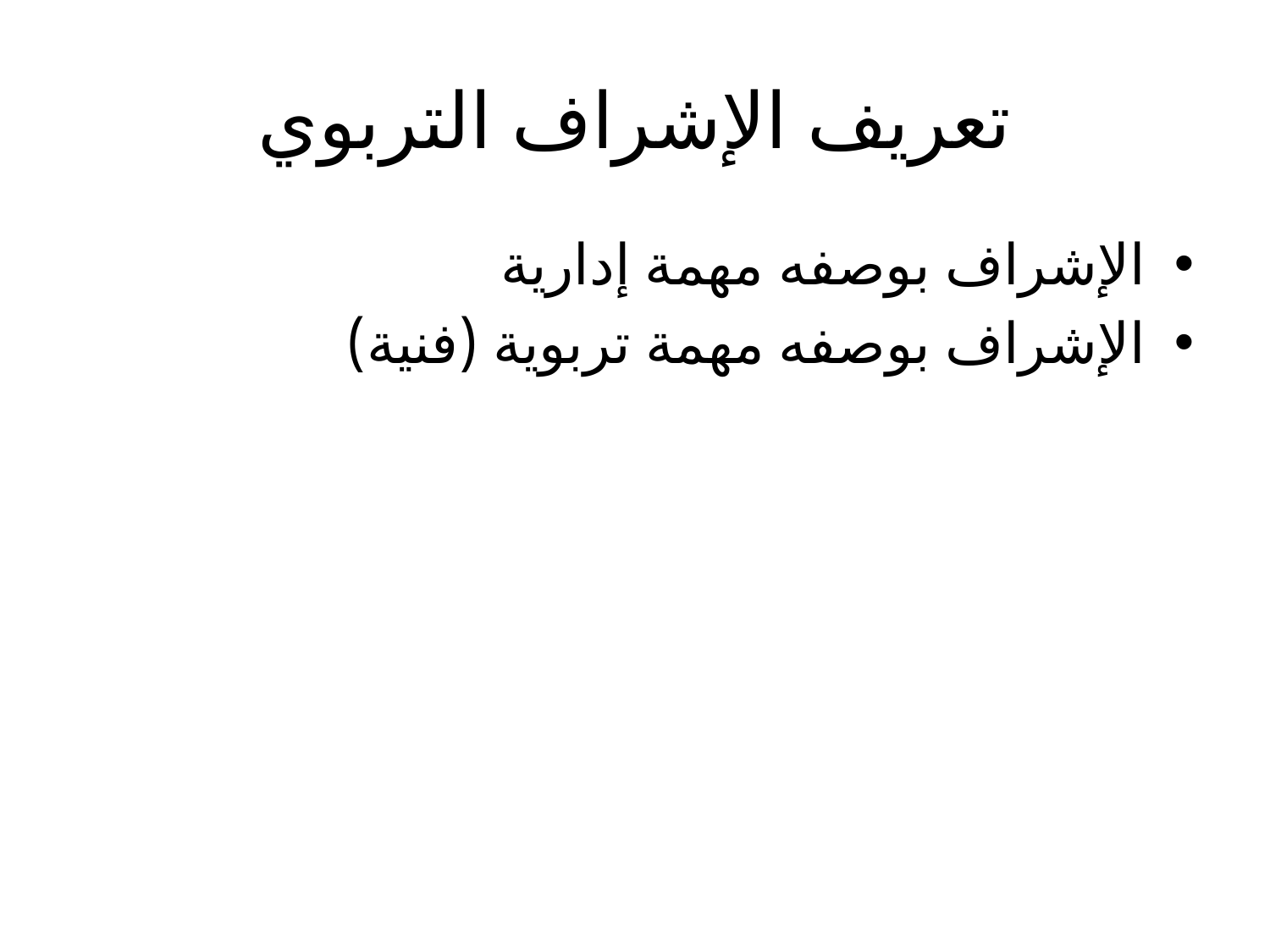

# تعريف الإشراف التربوي
الإشراف بوصفه مهمة إدارية
الإشراف بوصفه مهمة تربوية (فنية)